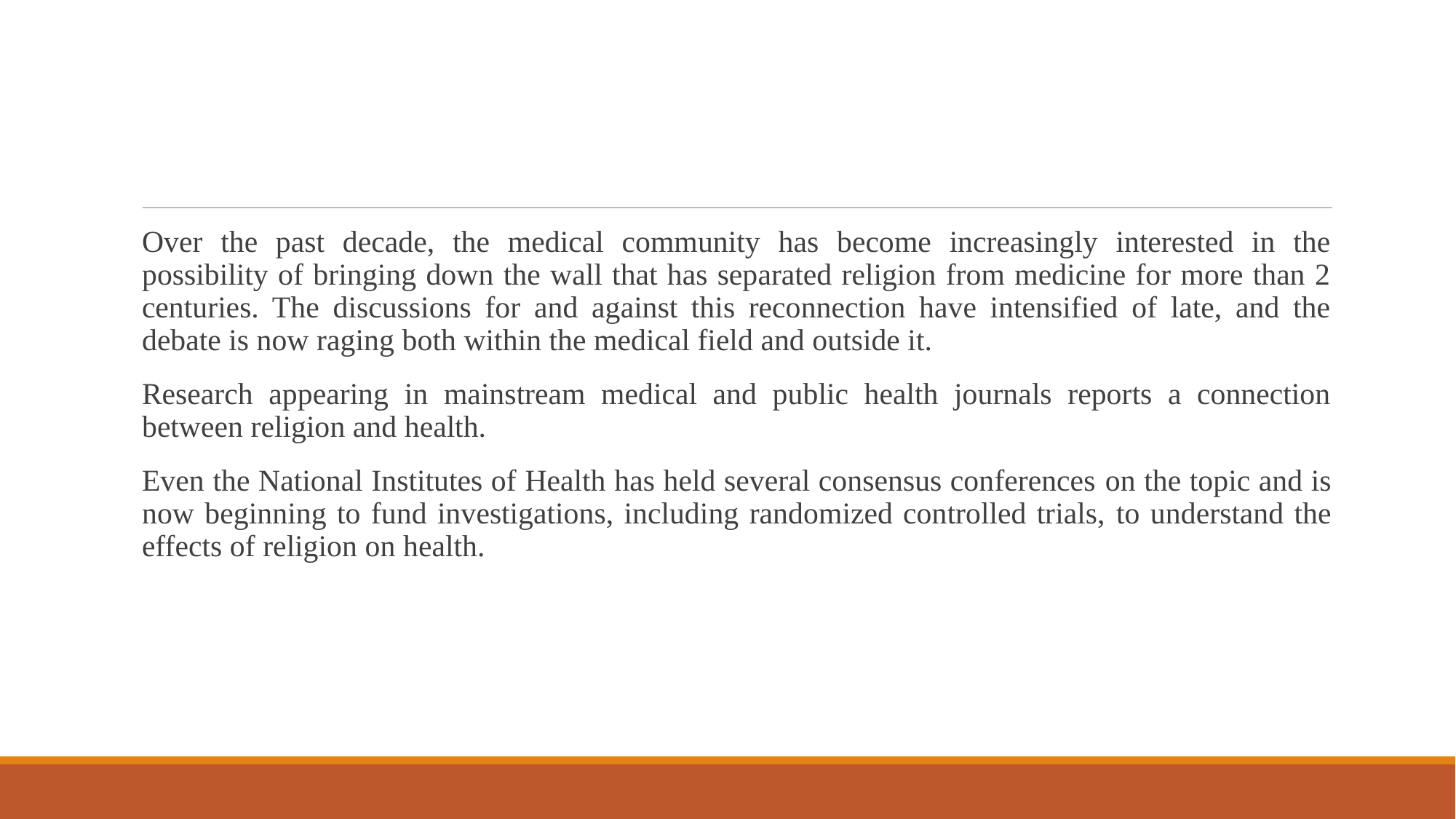

Over the past decade, the medical community has become increasingly interested in the possibility of bringing down the wall that has separated religion from medicine for more than 2 centuries. The discussions for and against this reconnection have intensified of late, and the debate is now raging both within the medical field and outside it.
Research appearing in mainstream medical and public health journals reports a connection between religion and health.
Even the National Institutes of Health has held several consensus conferences on the topic and is now beginning to fund investigations, including randomized controlled trials, to understand the effects of religion on health.